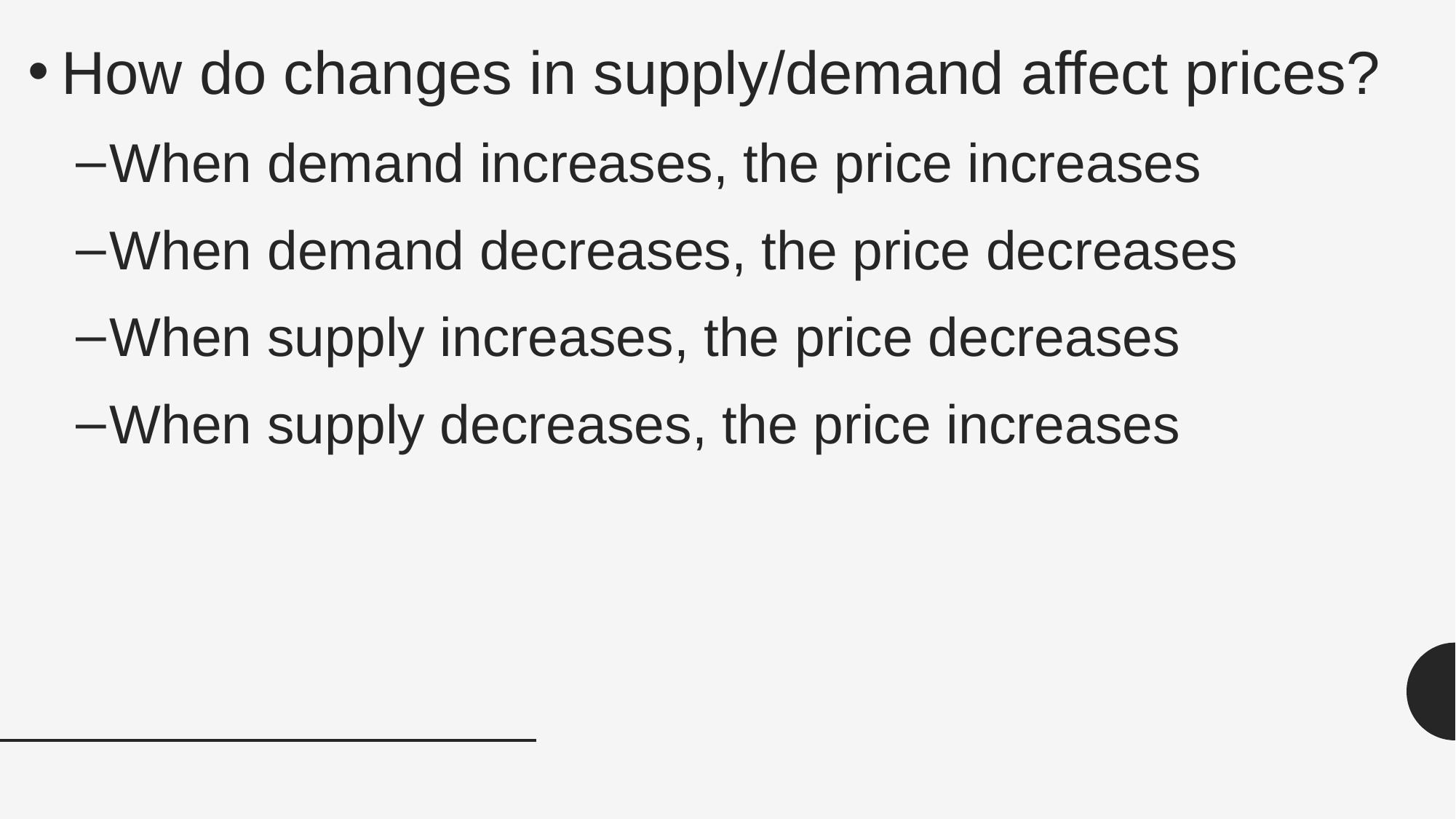

How do changes in supply/demand affect prices?
When demand increases, the price increases
When demand decreases, the price decreases
When supply increases, the price decreases
When supply decreases, the price increases